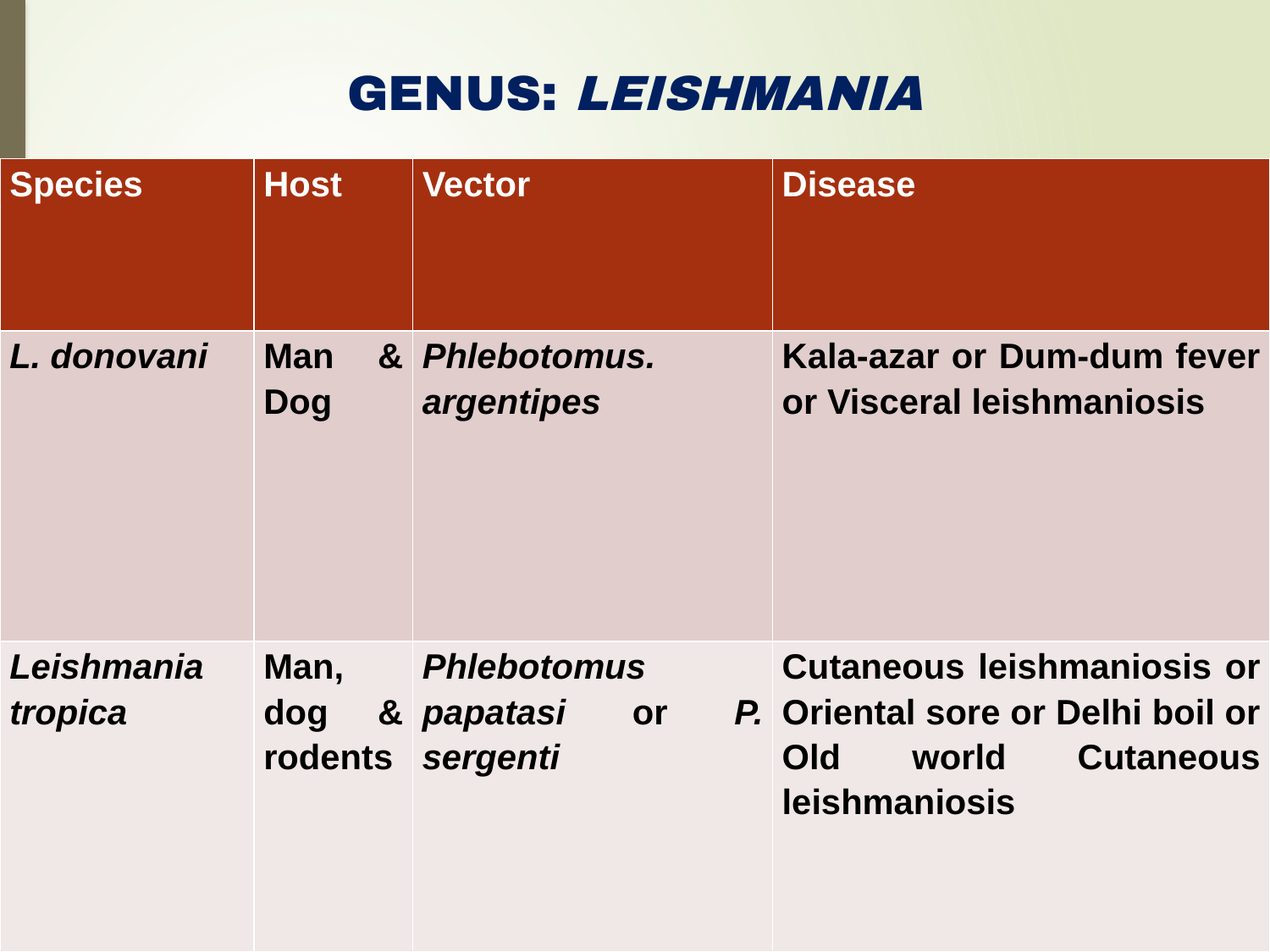

# GENUS: LEISHMANIA
| Species | Host | Vector | Disease |
| --- | --- | --- | --- |
| L. donovani | Man & Dog | Phlebotomus. argentipes | Kala-azar or Dum-dum fever or Visceral leishmaniosis |
| Leishmania tropica | Man, dog & rodents | Phlebotomus papatasi or P. sergenti | Cutaneous leishmaniosis or Oriental sore or Delhi boil or Old world Cutaneous leishmaniosis |